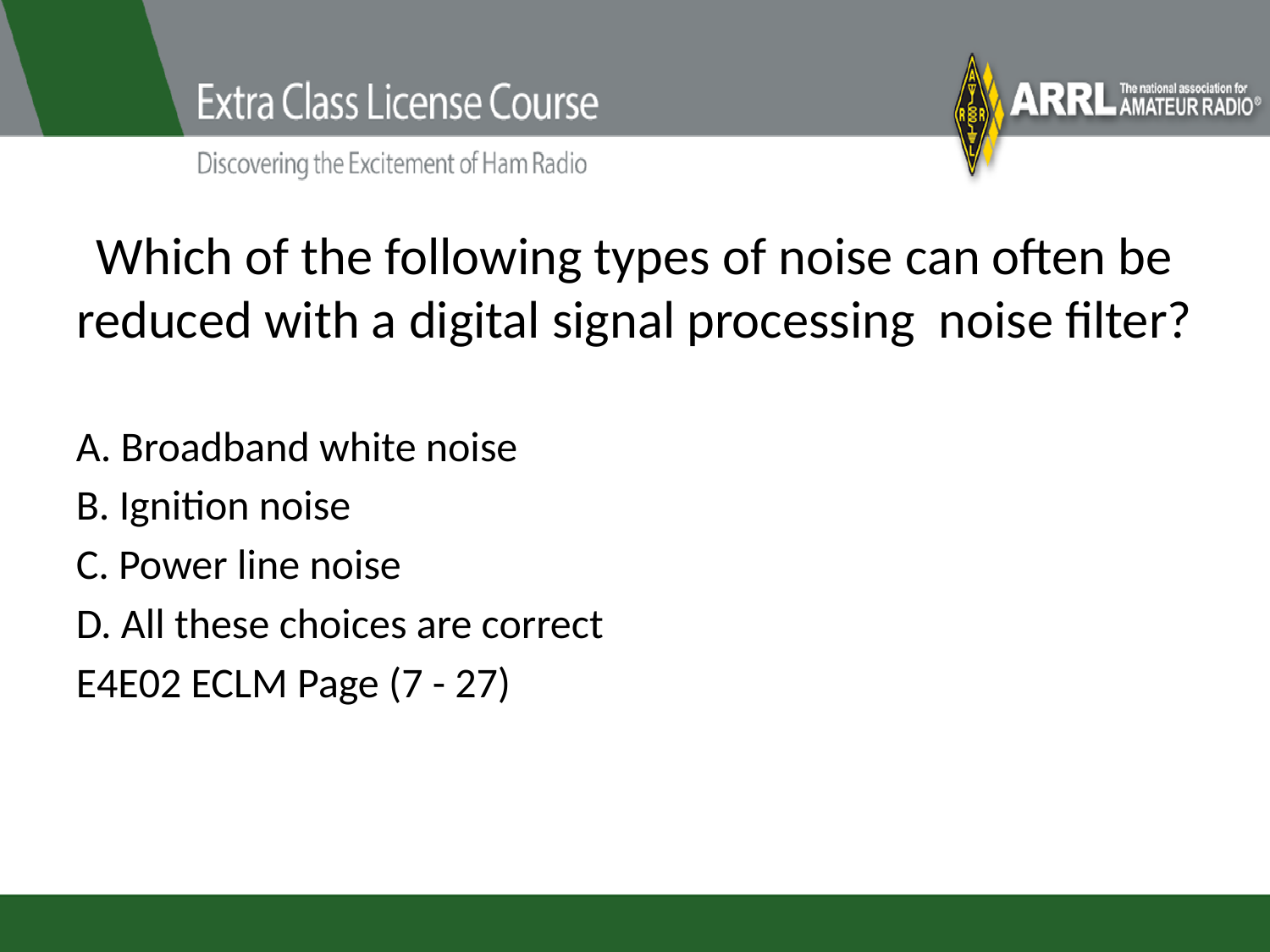

# Which of the following types of noise can often be reduced with a digital signal processing  noise filter?
A. Broadband white noise
B. Ignition noise
C. Power line noise
D. All these choices are correct
E4E02 ECLM Page (7 - 27)